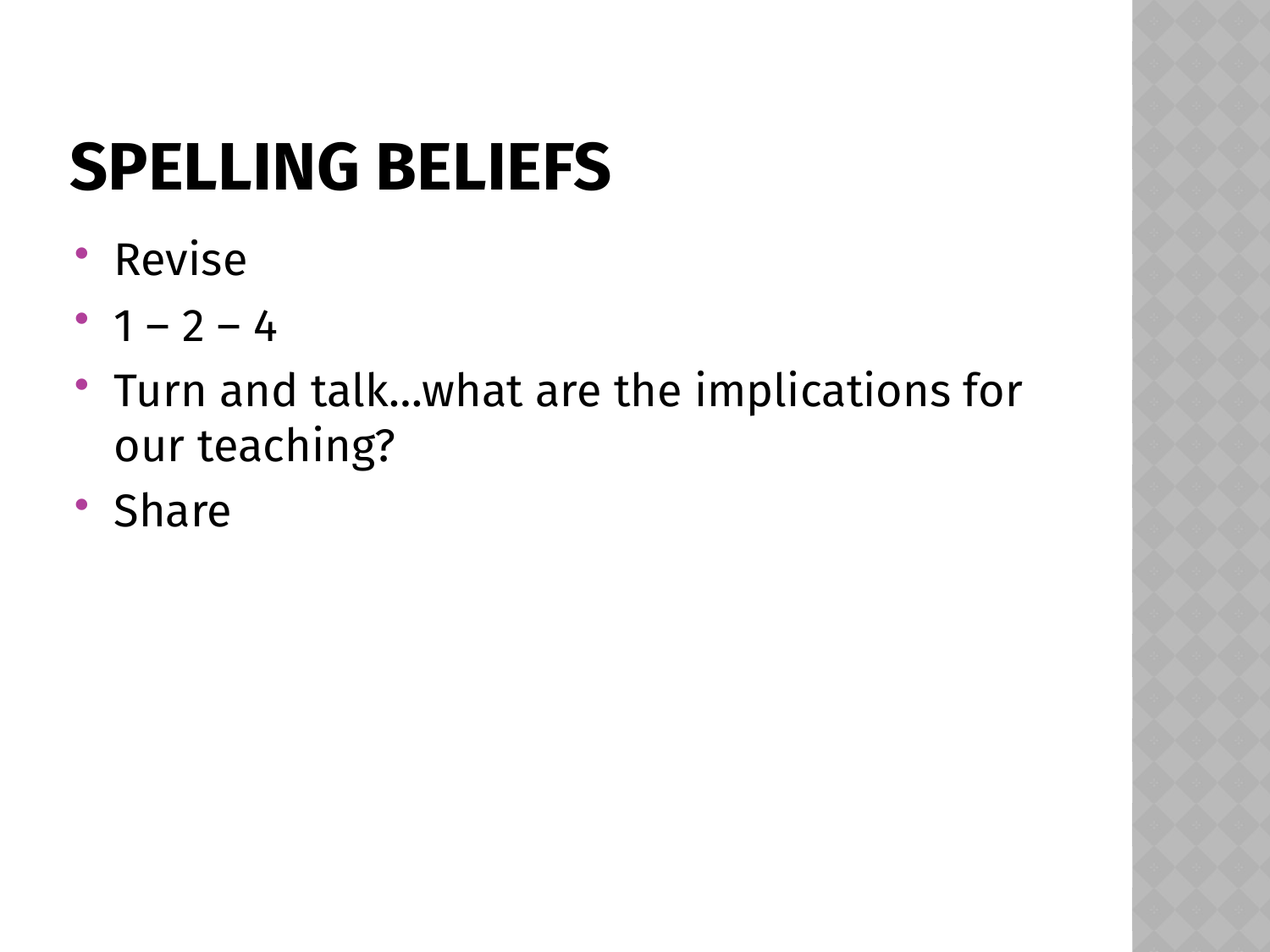

# Spelling beliefs
Revise
1 – 2 – 4
Turn and talk…what are the implications for our teaching?
Share